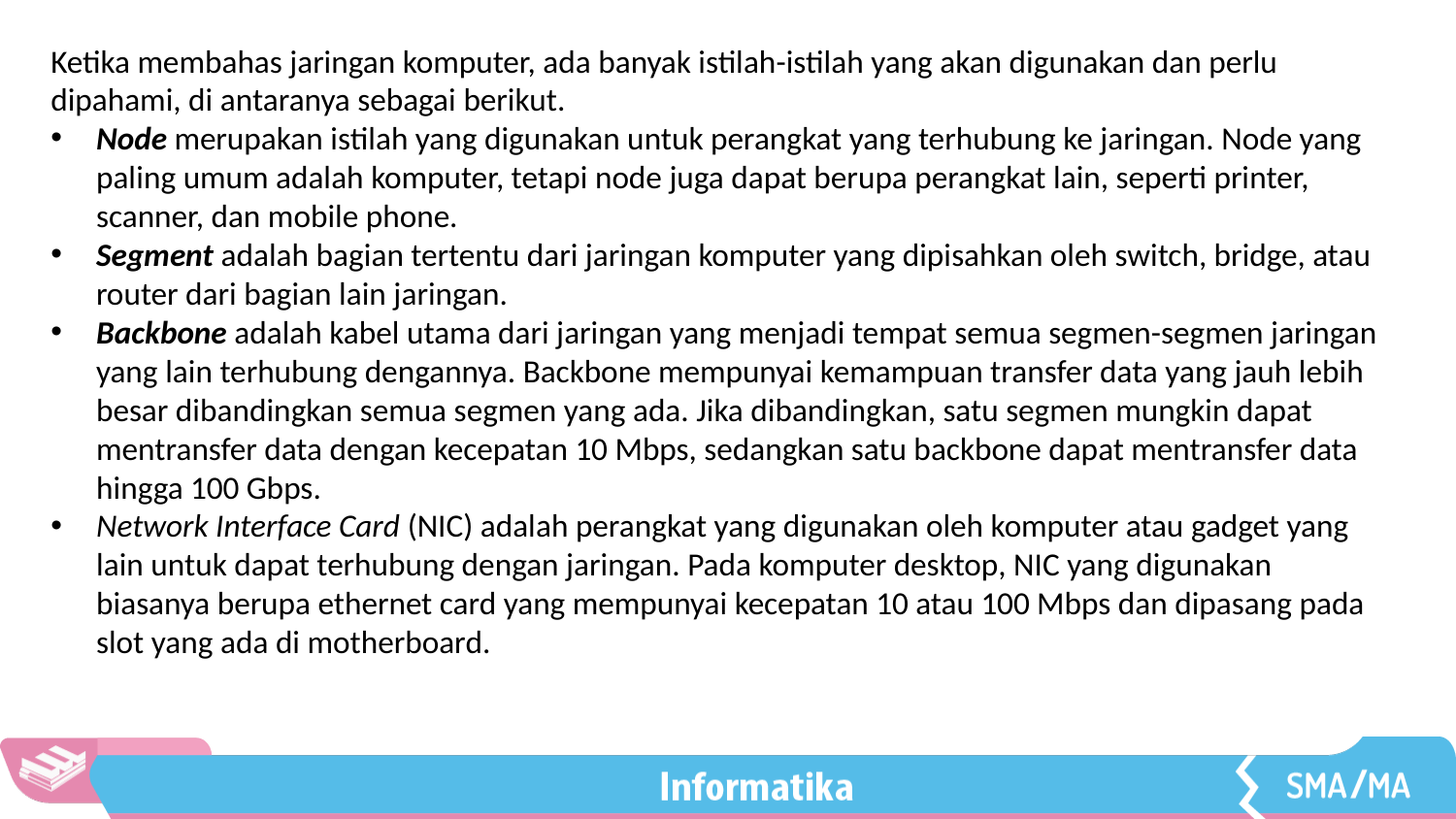

Ketika membahas jaringan komputer, ada banyak istilah-istilah yang akan digunakan dan perlu dipahami, di antaranya sebagai berikut.
Node merupakan istilah yang digunakan untuk perangkat yang terhubung ke jaringan. Node yang paling umum adalah komputer, tetapi node juga dapat berupa perangkat lain, seperti printer, scanner, dan mobile phone.
Segment adalah bagian tertentu dari jaringan komputer yang dipisahkan oleh switch, bridge, atau router dari bagian lain jaringan.
Backbone adalah kabel utama dari jaringan yang menjadi tempat semua segmen-segmen jaringan yang lain terhubung dengannya. Backbone mempunyai kemampuan transfer data yang jauh lebih besar dibandingkan semua segmen yang ada. Jika dibandingkan, satu segmen mungkin dapat mentransfer data dengan kecepatan 10 Mbps, sedangkan satu backbone dapat mentransfer data hingga 100 Gbps.
Network Interface Card (NIC) adalah perangkat yang digunakan oleh komputer atau gadget yang lain untuk dapat terhubung dengan jaringan. Pada komputer desktop, NIC yang digunakan biasanya berupa ethernet card yang mempunyai kecepatan 10 atau 100 Mbps dan dipasang pada slot yang ada di motherboard.